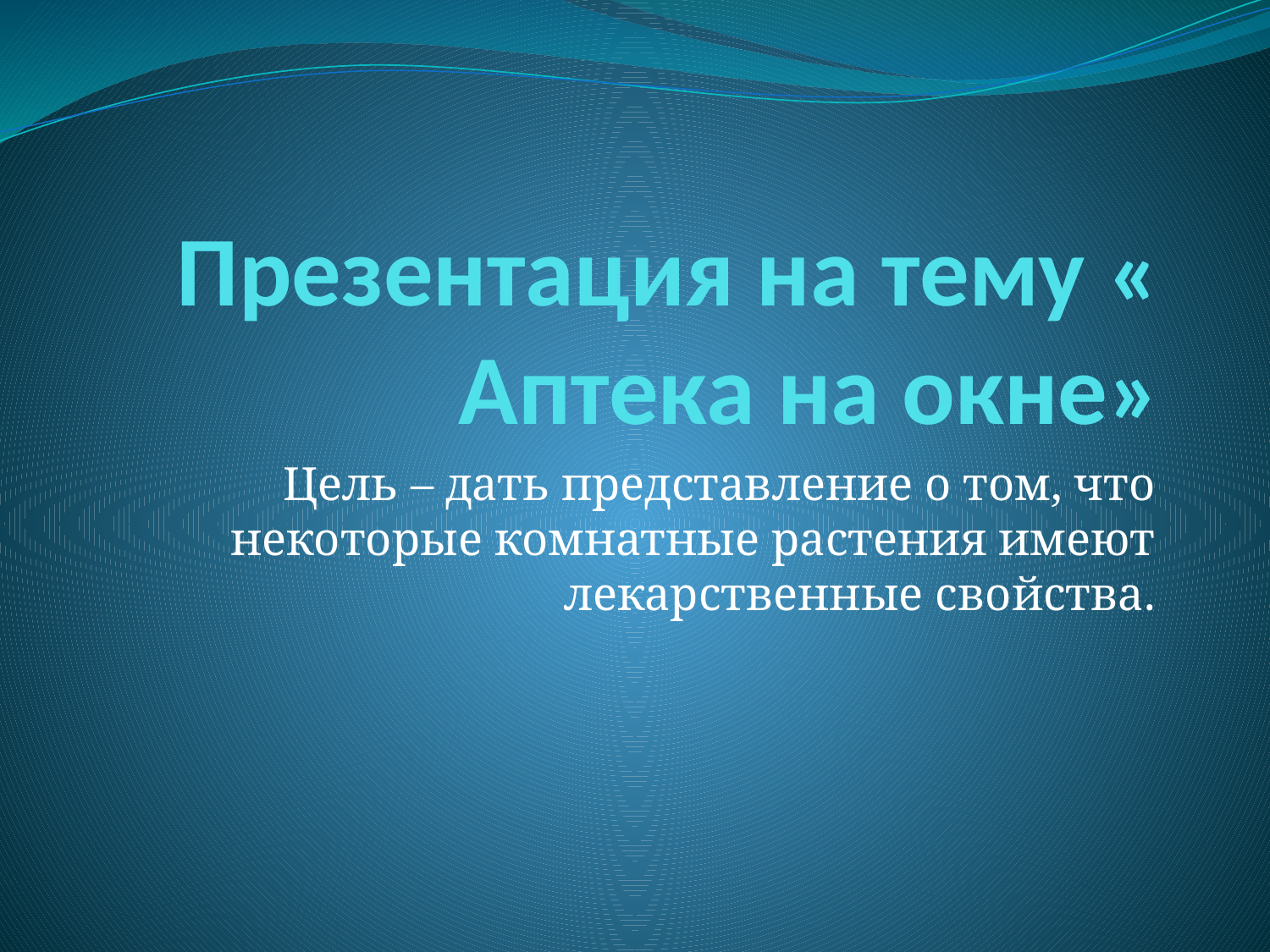

# Презентация на тему « Аптека на окне»
Цель – дать представление о том, что некоторые комнатные растения имеют лекарственные свойства.